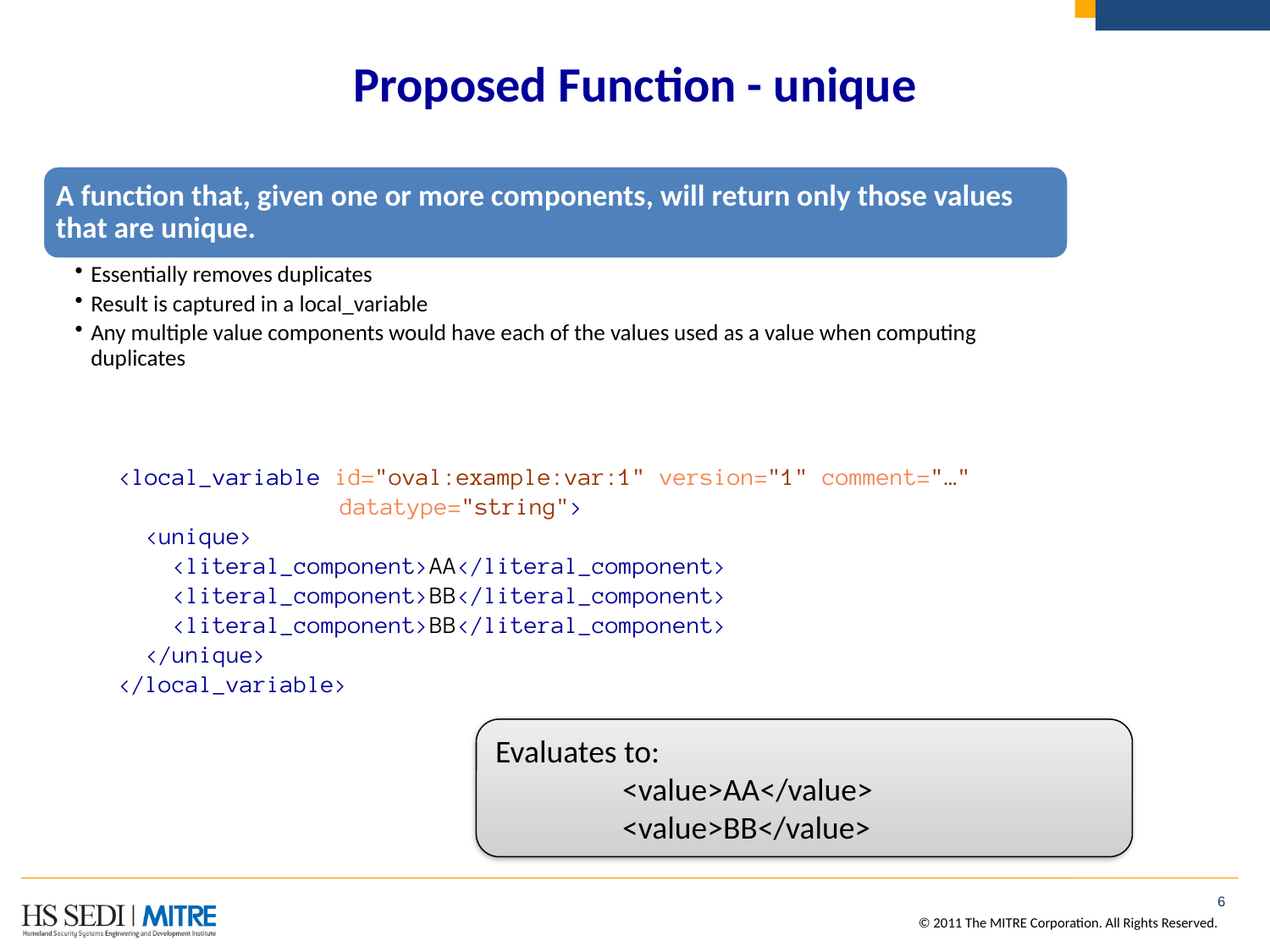

# Proposed Function - unique
A function that, given one or more components, will return only those values that are unique.
Essentially removes duplicates
Result is captured in a local_variable
Any multiple value components would have each of the values used as a value when computing duplicates

<local_variable id="oval:example:var:1" version="1" comment="…" 			       datatype="string">
  <unique>
    <literal_component>AA</literal_component>
    <literal_component>BB</literal_component>
    <literal_component>BB</literal_component>
  </unique>
</local_variable>
Evaluates to:
	<value>AA</value>
	<value>BB</value>
6